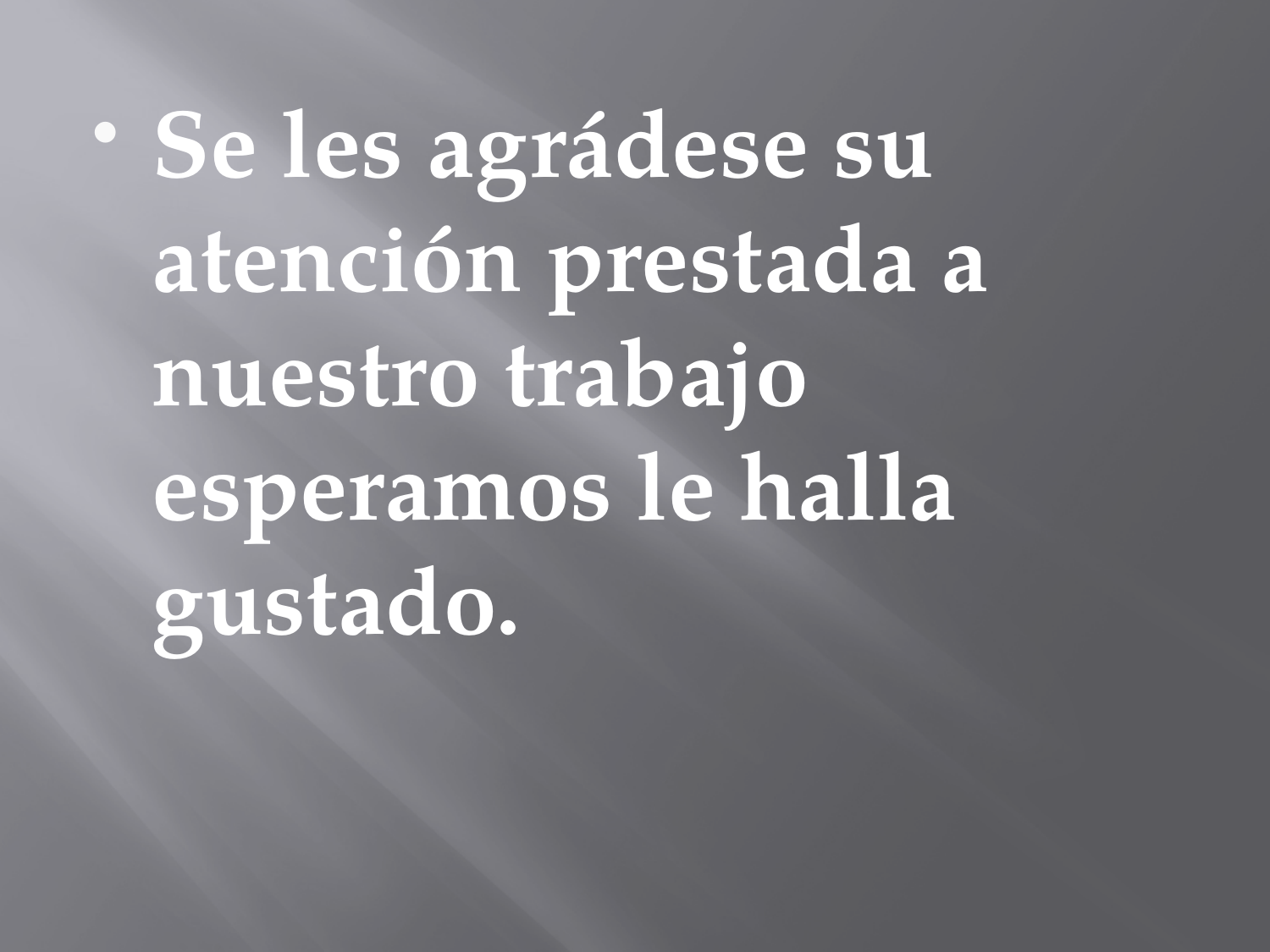

Se les agrádese su atención prestada a nuestro trabajo esperamos le halla gustado.